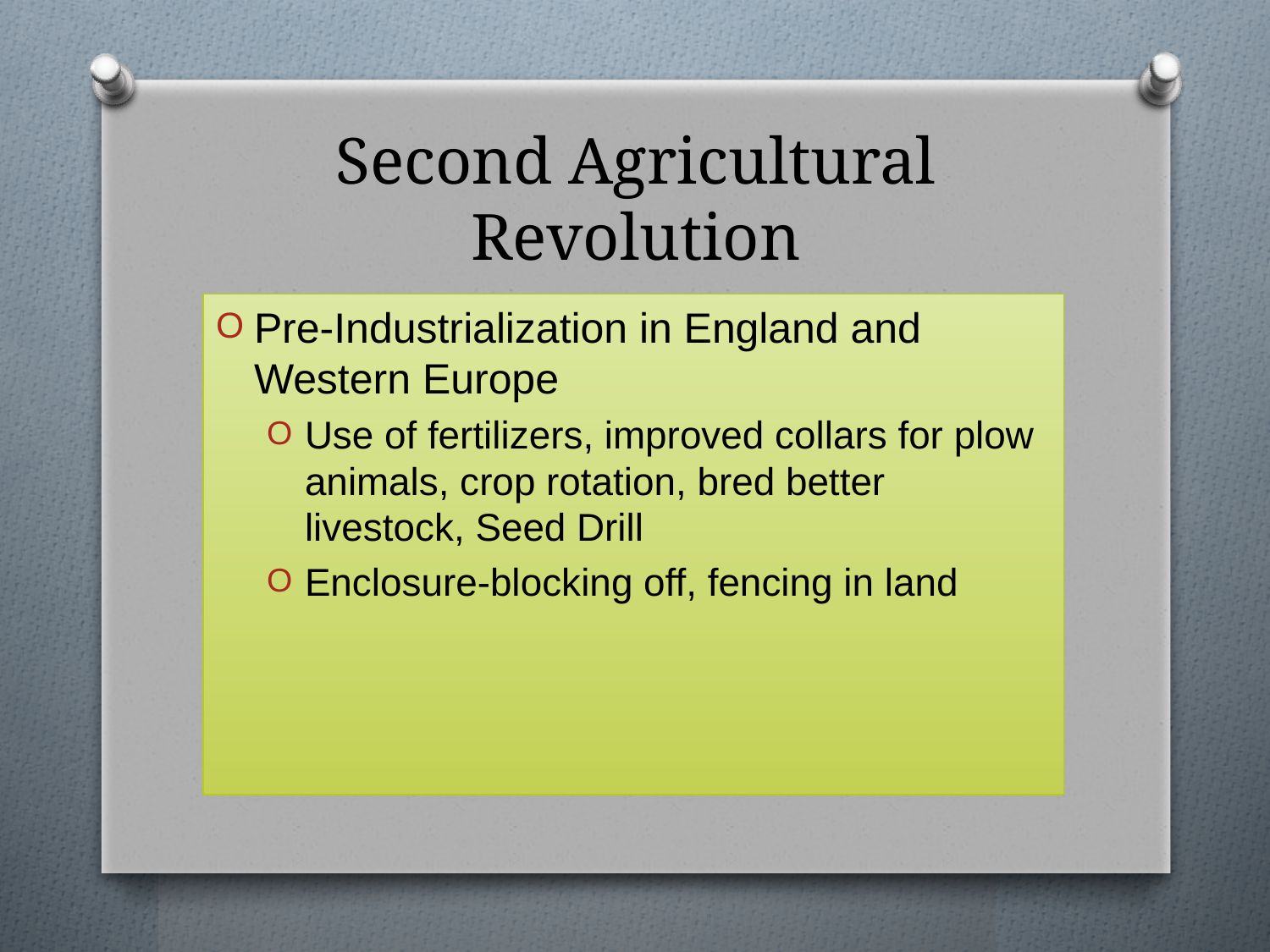

# Second Agricultural Revolution
Pre-Industrialization in England and Western Europe
Use of fertilizers, improved collars for plow animals, crop rotation, bred better livestock, Seed Drill
Enclosure-blocking off, fencing in land